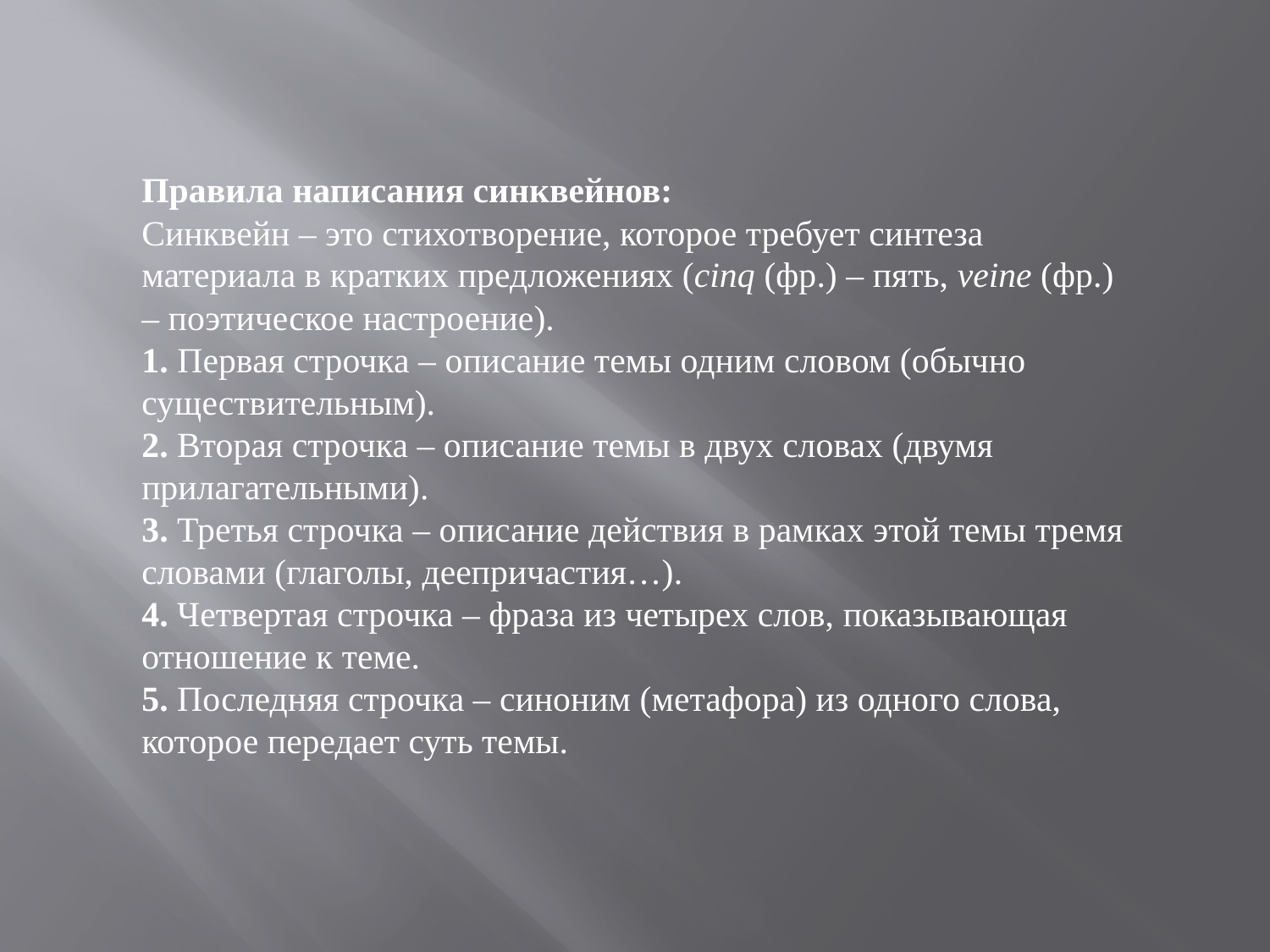

Правила написания синквейнов:
Синквейн – это стихотворение, которое требует синтеза материала в кратких предложениях (cinq (фр.) – пять, veine (фр.) – поэтическое настроение).
1. Первая строчка – описание темы одним словом (обычно существительным).
2. Вторая строчка – описание темы в двух словах (двумя прилагательными).
3. Третья строчка – описание действия в рамках этой темы тремя словами (глаголы, деепричастия…).
4. Четвертая строчка – фраза из четырех слов, показывающая отношение к теме.
5. Последняя строчка – синоним (метафора) из одного слова, которое передает суть темы.